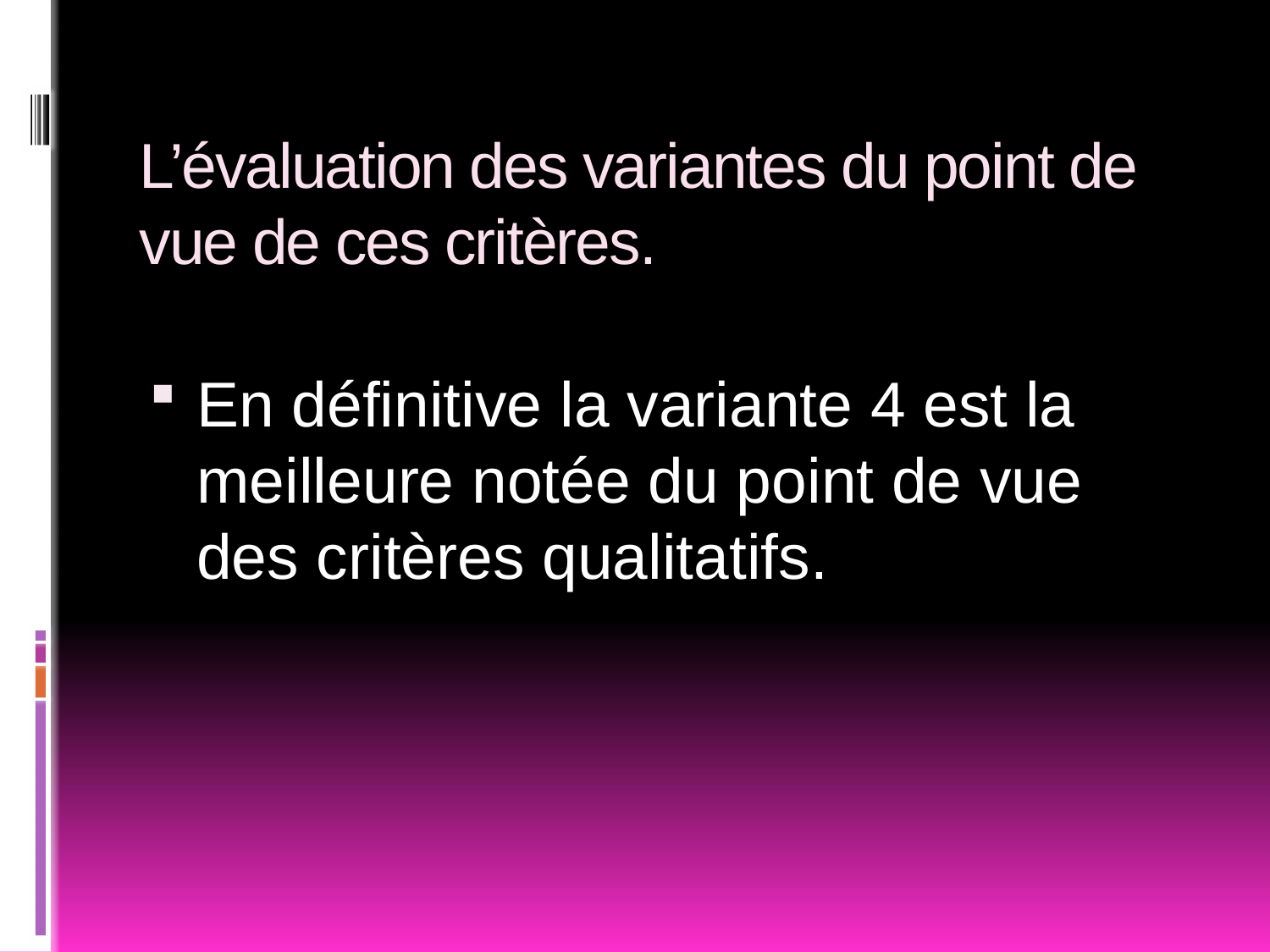

# L’évaluation des variantes du point de vue de ces critères.
En définitive la variante 4 est la meilleure notée du point de vue des critères qualitatifs.